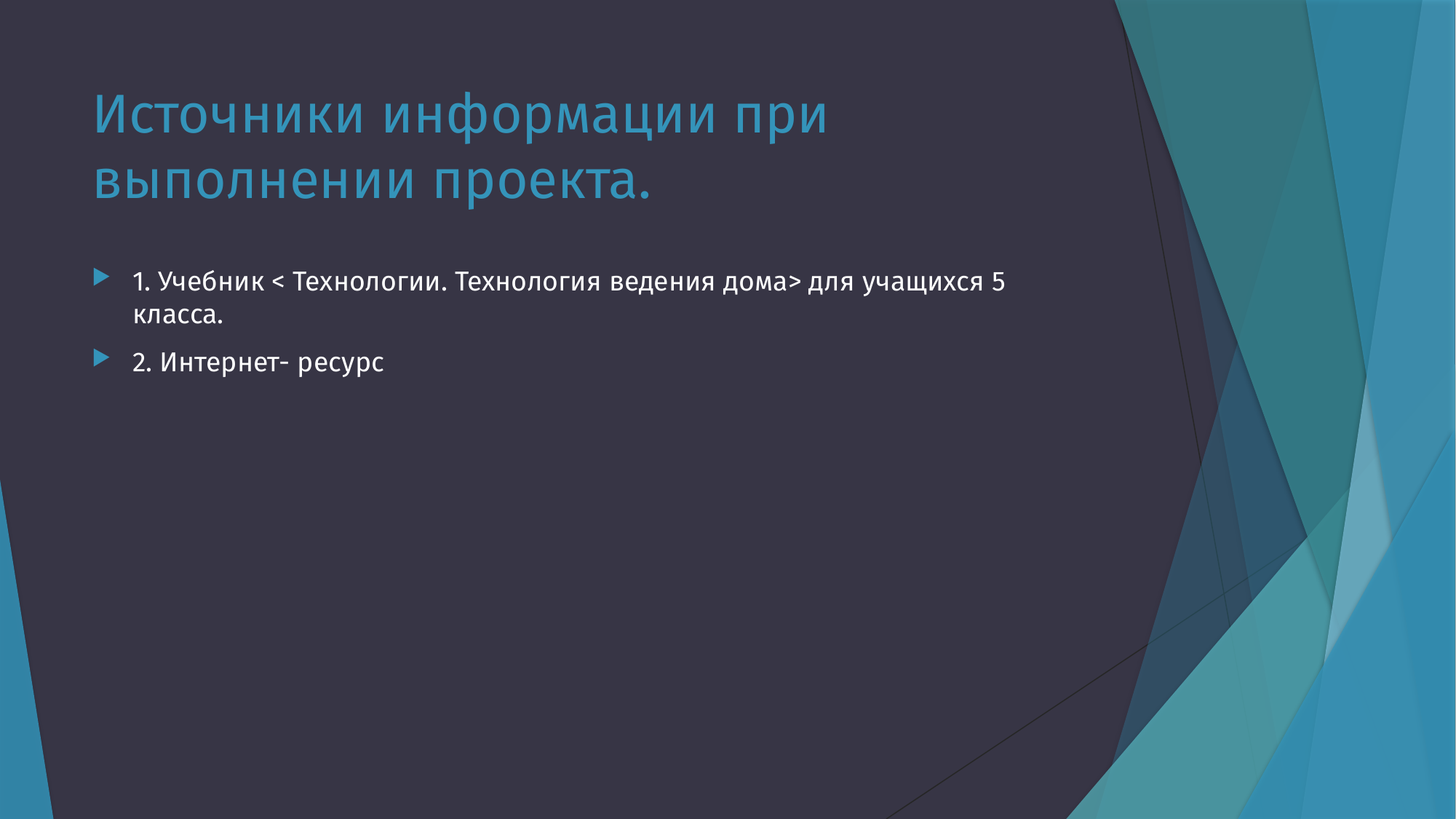

# Источники информации при выполнении проекта.
1. Учебник < Технологии. Технология ведения дома> для учащихся 5 класса.
2. Интернет- ресурс